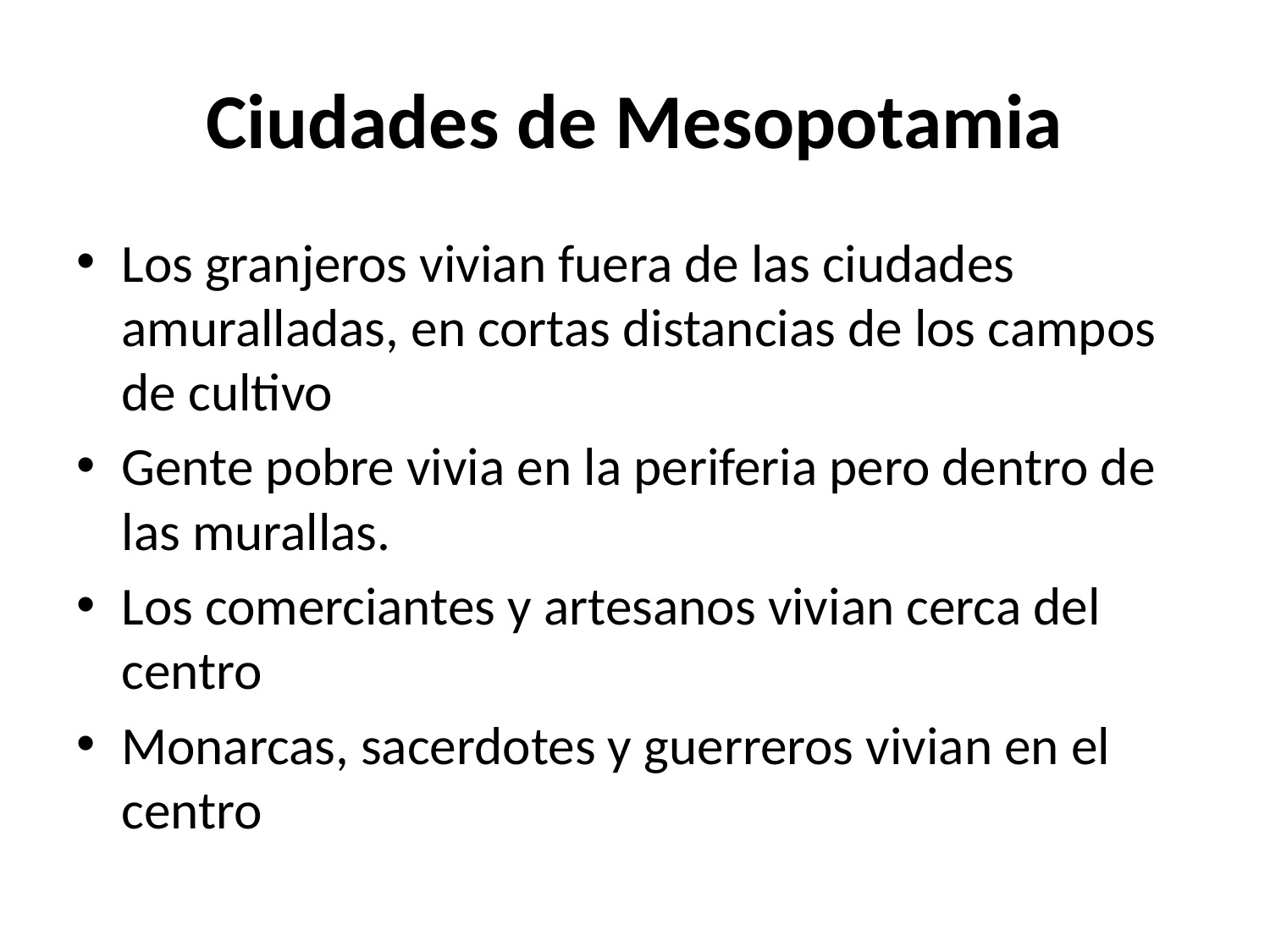

# Ciudades de Mesopotamia
Los granjeros vivian fuera de las ciudades amuralladas, en cortas distancias de los campos de cultivo
Gente pobre vivia en la periferia pero dentro de las murallas.
Los comerciantes y artesanos vivian cerca del centro
Monarcas, sacerdotes y guerreros vivian en el centro